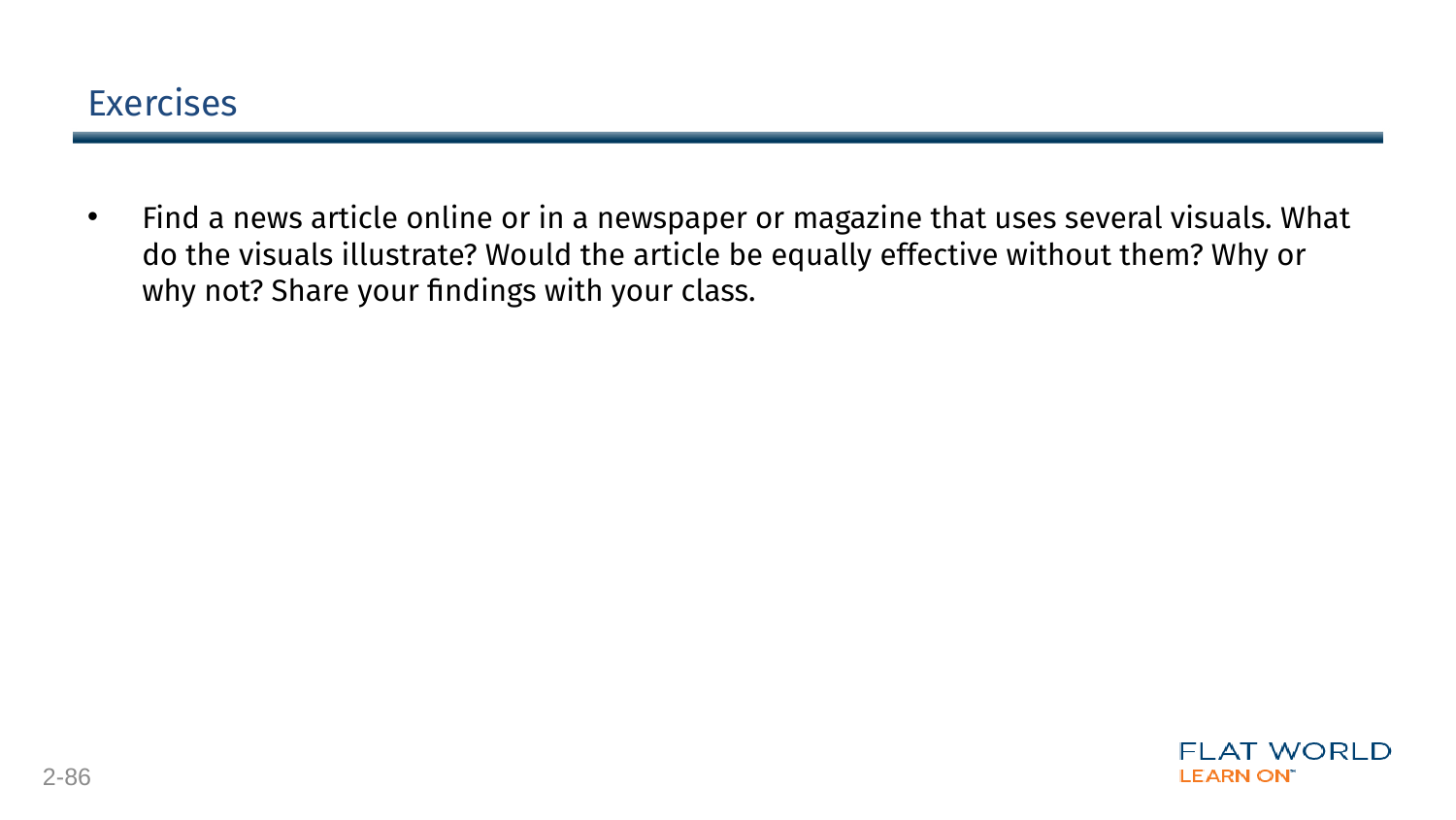

# Exercises
Find a news article online or in a newspaper or magazine that uses several visuals. What do the visuals illustrate? Would the article be equally effective without them? Why or why not? Share your findings with your class.
2-86